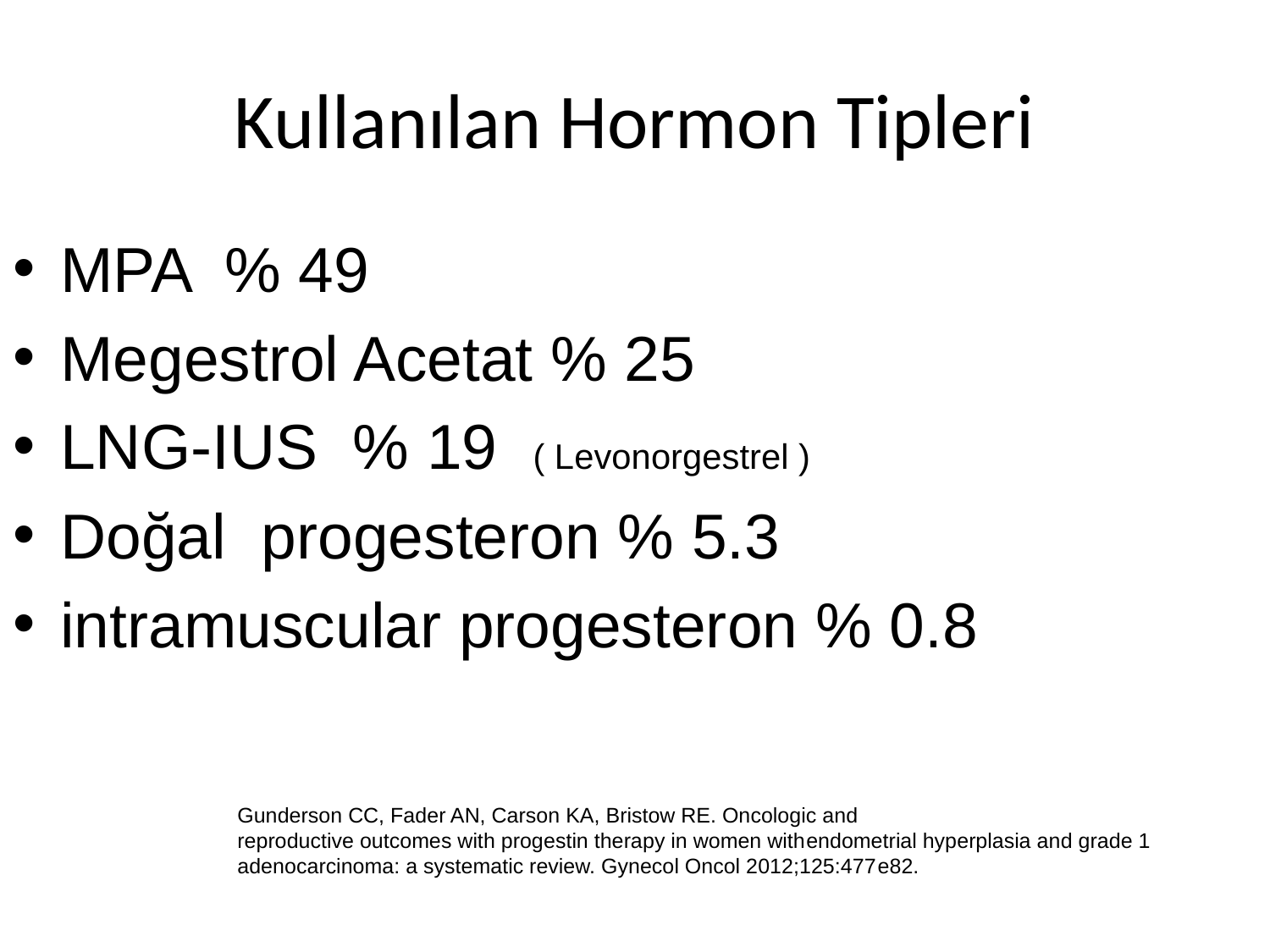

# Kullanılan Hormon Tipleri
MPA  % 49
Megestrol Acetat % 25
LNG-IUS  % 19  ( Levonorgestrel )
Doğal  progesteron % 5.3
intramuscular progesteron % 0.8
Gunderson CC, Fader AN, Carson KA, Bristow RE. Oncologic and
reproductive outcomes with progestin therapy in women withendometrial hyperplasia and grade 1 adenocarcinoma: a systematic review. Gynecol Oncol 2012;125:477e82.